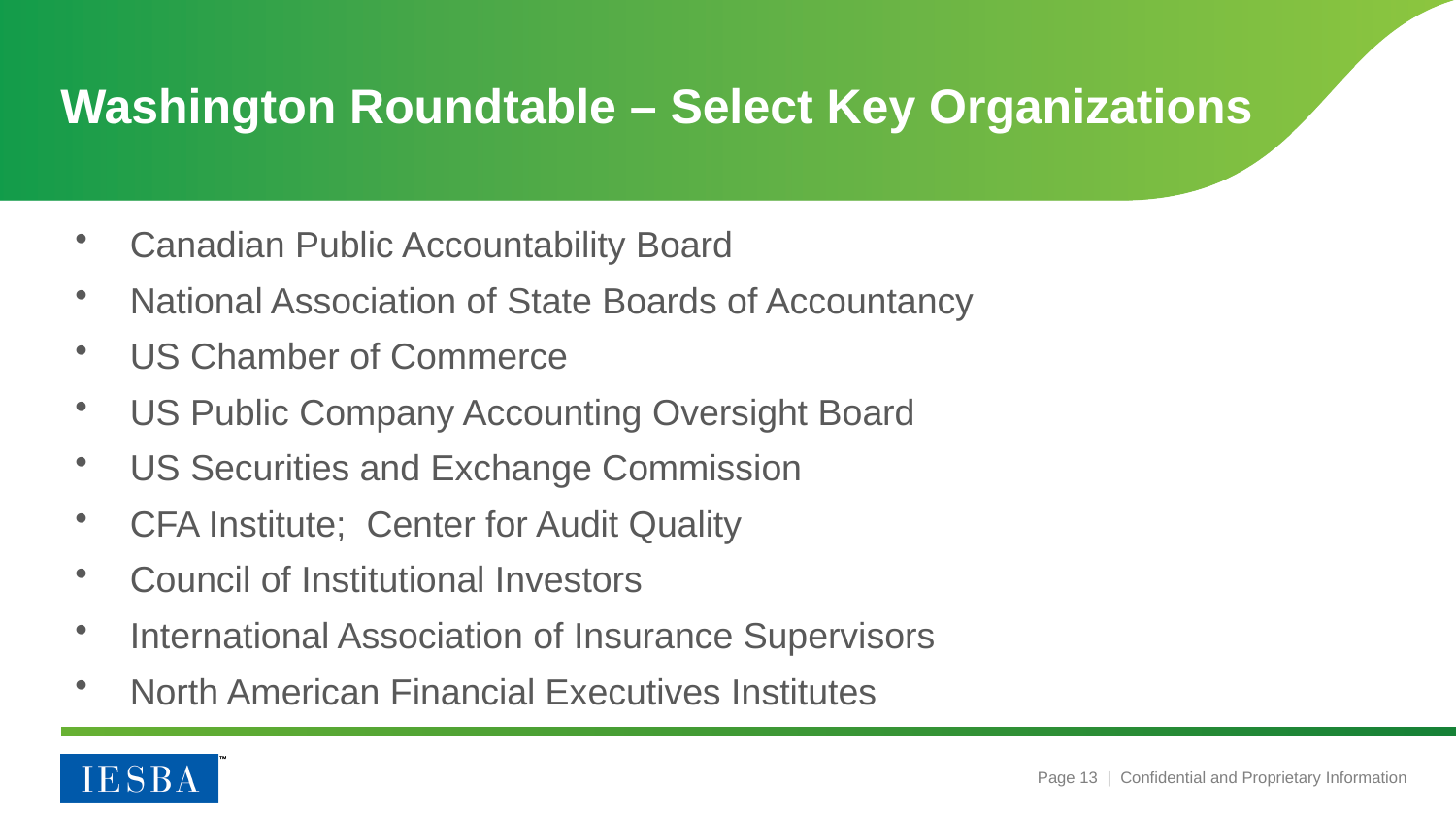

# Washington Roundtable – Select Key Organizations
Canadian Public Accountability Board
National Association of State Boards of Accountancy
US Chamber of Commerce
US Public Company Accounting Oversight Board
US Securities and Exchange Commission
CFA Institute;  Center for Audit Quality
Council of Institutional Investors
International Association of Insurance Supervisors
North American Financial Executives Institutes